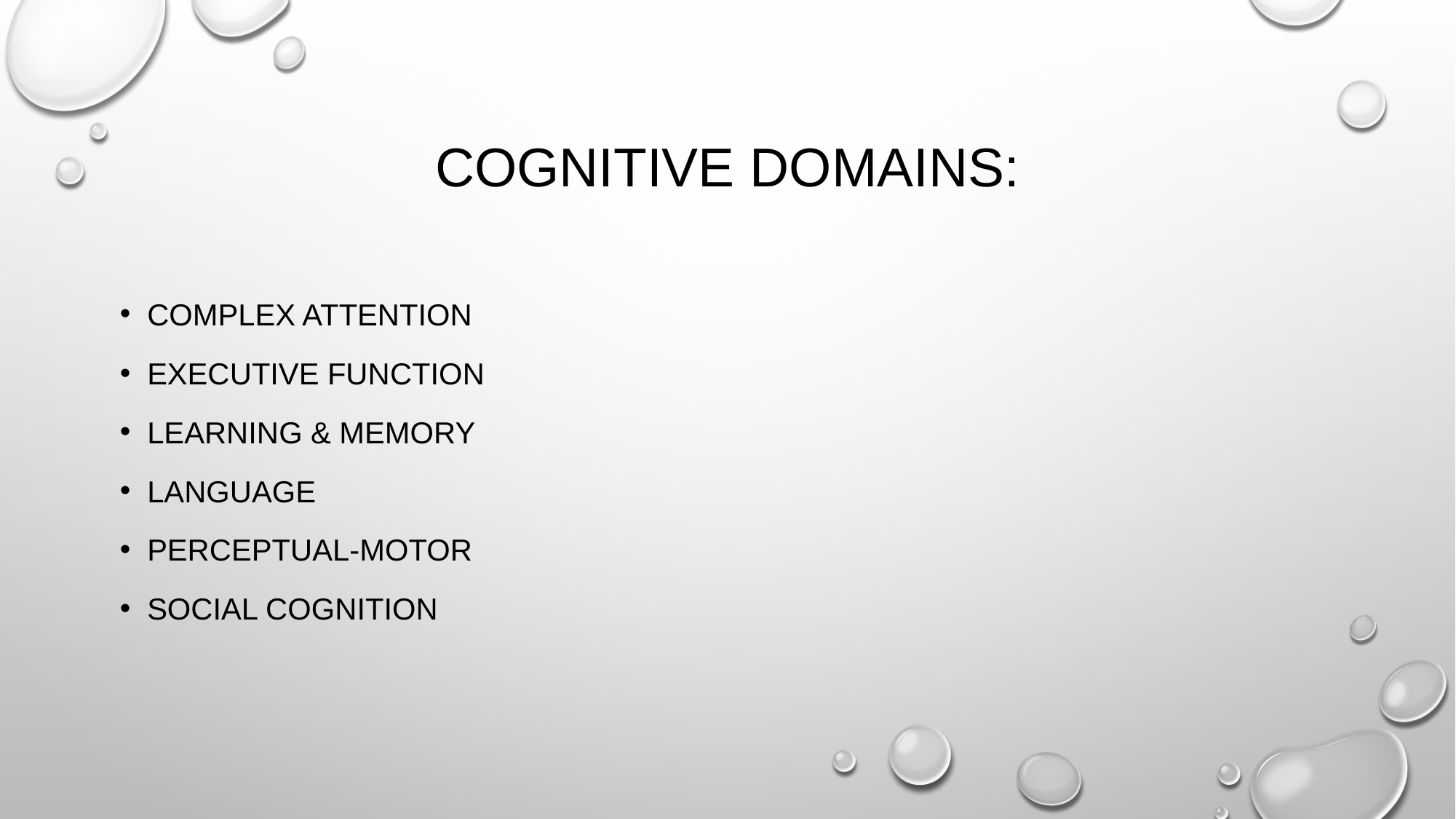

# Cognitive domains:
Complex attention
Executive function
Learning & memory
Language
Perceptual-motor
Social cognition